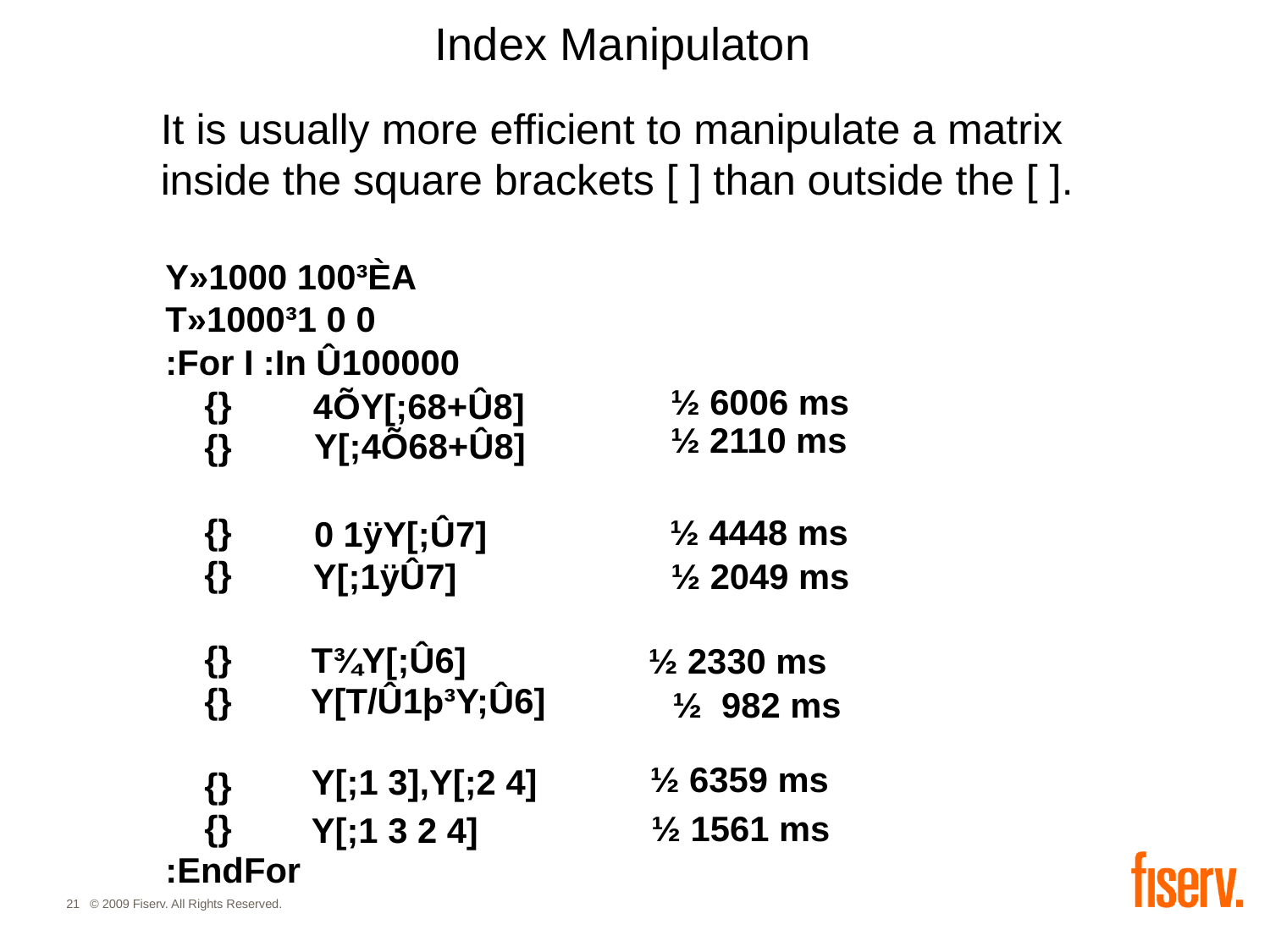

# Index Manipulaton
It is usually more efficient to manipulate a matrix
inside the square brackets [ ] than outside the [ ].
Y»1000 100³ÈA
T»1000³1 0 0
:For I :In Û100000
    {}
    {}

    {}
    {}

    {}
    {}

    {}
    {}
:EndFor
½ 6006 ms
4ÕY[;68+Û8]
½ 2110 ms
Y[;4Õ68+Û8]
½ 4448 ms
0 1ÿY[;Û7]
Y[;1ÿÛ7]
½ 2049 ms
T¾Y[;Û6]
  ½ 2330 ms
Y[T/Û1þ³Y;Û6]
½  982 ms
  ½ 6359 ms
Y[;1 3],Y[;2 4]
  ½ 1561 ms
Y[;1 3 2 4]